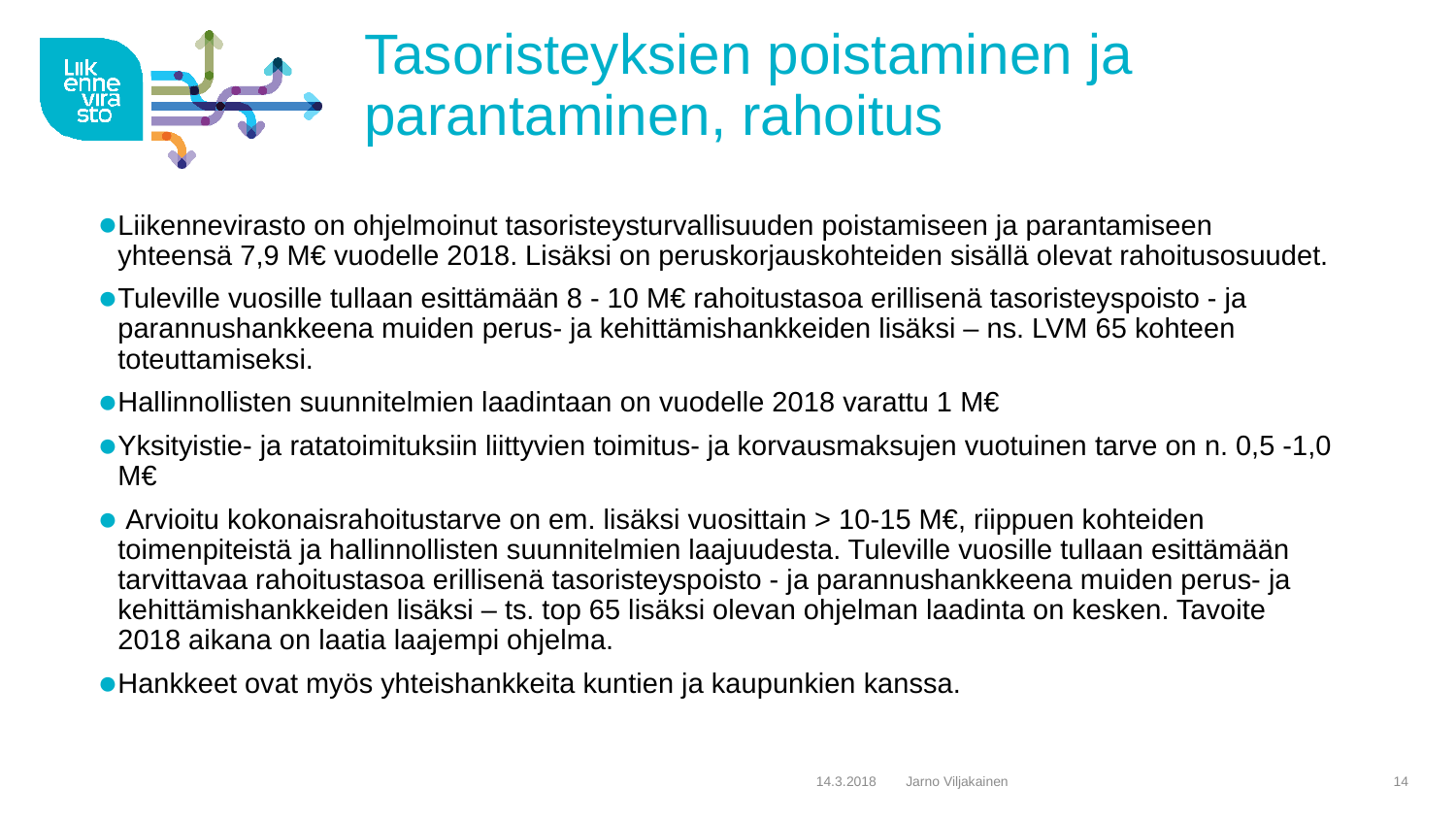

# Tasoristeyksien poistaminen ja parantaminen, rahoitus
Liikennevirasto on ohjelmoinut tasoristeysturvallisuuden poistamiseen ja parantamiseen yhteensä 7,9 M€ vuodelle 2018. Lisäksi on peruskorjauskohteiden sisällä olevat rahoitusosuudet.
Tuleville vuosille tullaan esittämään 8 - 10 M€ rahoitustasoa erillisenä tasoristeyspoisto - ja parannushankkeena muiden perus- ja kehittämishankkeiden lisäksi – ns. LVM 65 kohteen toteuttamiseksi.
Hallinnollisten suunnitelmien laadintaan on vuodelle 2018 varattu 1 M€
Yksityistie- ja ratatoimituksiin liittyvien toimitus- ja korvausmaksujen vuotuinen tarve on n. 0,5 -1,0 M€
 Arvioitu kokonaisrahoitustarve on em. lisäksi vuosittain > 10-15 M€, riippuen kohteiden toimenpiteistä ja hallinnollisten suunnitelmien laajuudesta. Tuleville vuosille tullaan esittämään tarvittavaa rahoitustasoa erillisenä tasoristeyspoisto - ja parannushankkeena muiden perus- ja kehittämishankkeiden lisäksi – ts. top 65 lisäksi olevan ohjelman laadinta on kesken. Tavoite 2018 aikana on laatia laajempi ohjelma.
Hankkeet ovat myös yhteishankkeita kuntien ja kaupunkien kanssa.

14.3.2018
Jarno Viljakainen
14